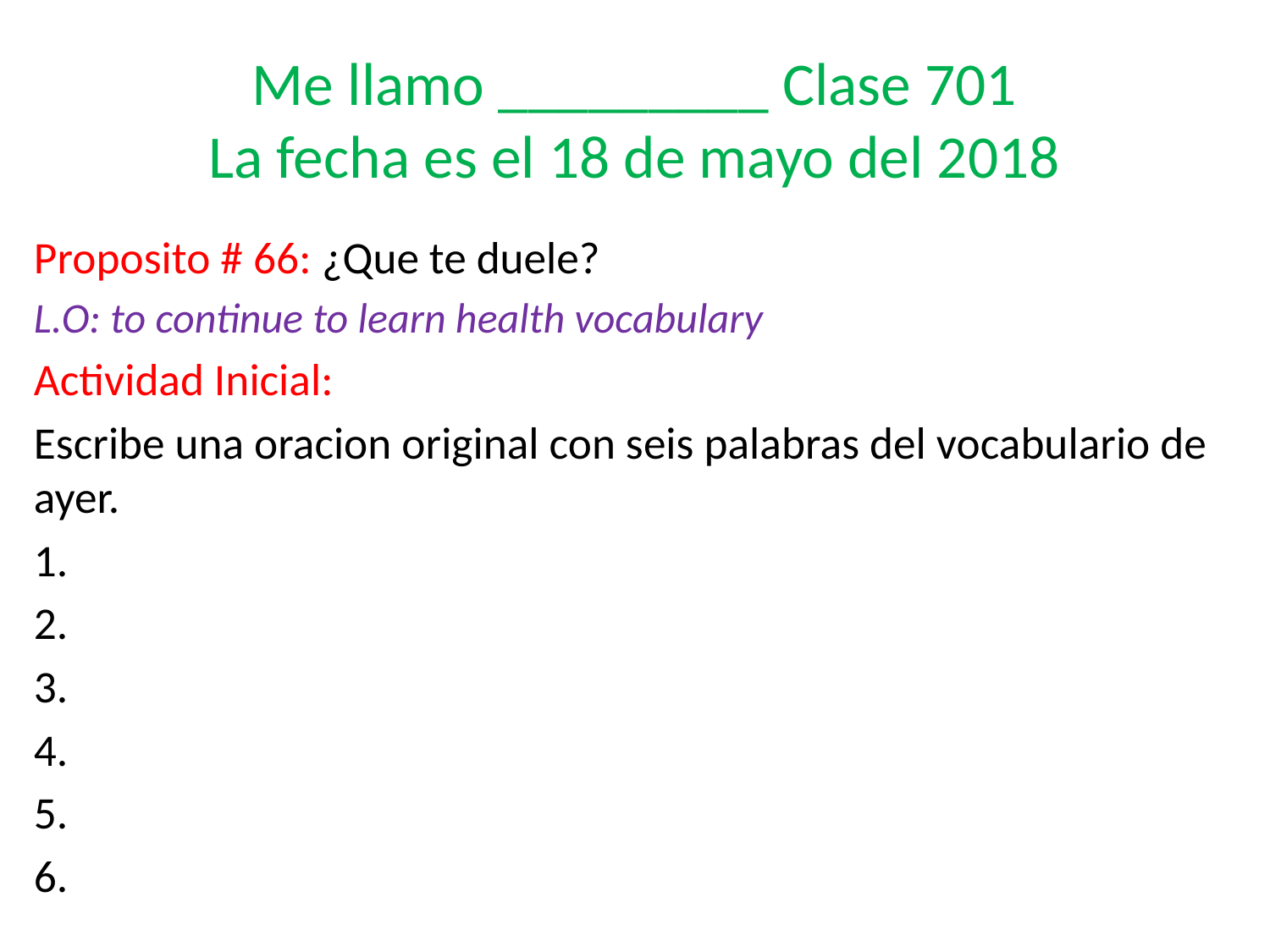

# Me llamo _________ Clase 701 La fecha es el 18 de mayo del 2018
Proposito # 66: ¿Que te duele?
L.O: to continue to learn health vocabulary
Actividad Inicial:
Escribe una oracion original con seis palabras del vocabulario de ayer.
1.
2.
3.
4.
5.
6.